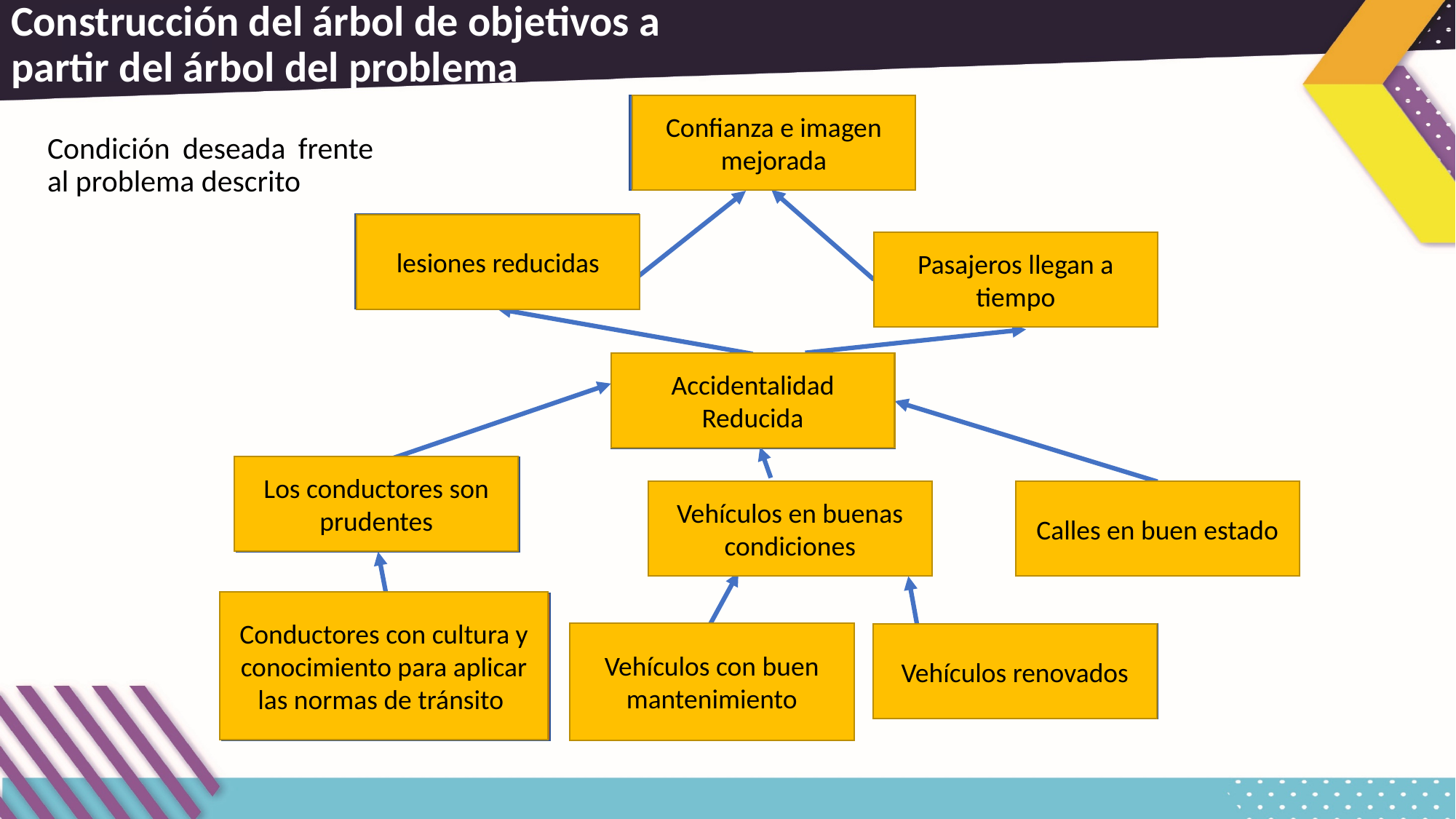

# Construcción del árbol de objetivos a partir del árbol del problema
Pérdida de confianza
Confianza e imagen mejorada
Condición deseada frente al problema descrito
Pasajeros heridos
lesiones reducidas
Pasajeros llegan a tiempo
Pasajeros llegan tarde
Accidentalidad Reducida
Frecuentes accidentes
Los conductores son prudentes
Conductores imprudentes
Calles en buen estado
Vehículos en buenas condiciones
Vehículos en malas condiciones
Calles en mal estado
Conductores con cultura y conocimiento para aplicar las normas de tránsito
Conductores no tienen cultura ni conocimiento para aplicar las normas de tránsito
Vehículos con buen mantenimiento
Vehículos con deficiente mantenimiento
Vehículos obsoletos
Vehículos renovados